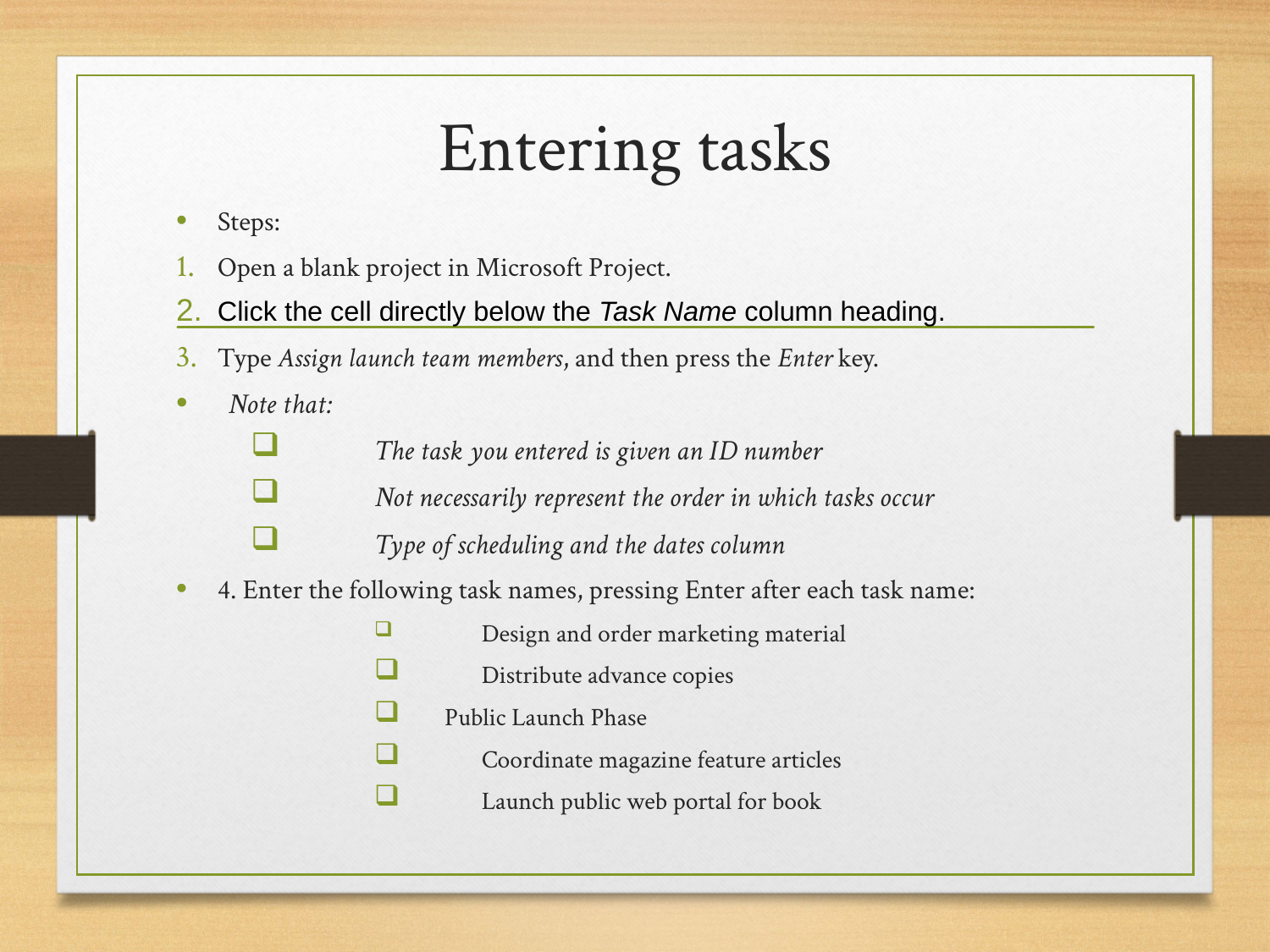

# Entering tasks
Steps:
Open a blank project in Microsoft Project.
Click the cell directly below the Task Name column heading.
Type Assign launch team members, and then press the Enter key.
       Note that:
	The task you entered is given an ID number
	Not necessarily represent the order in which tasks occur
	Type of scheduling and the dates column
4. Enter the following task names, pressing Enter after each task name:
	Design and order marketing material
	Distribute advance copies
        Public Launch Phase
	Coordinate magazine feature articles
	Launch public web portal for book